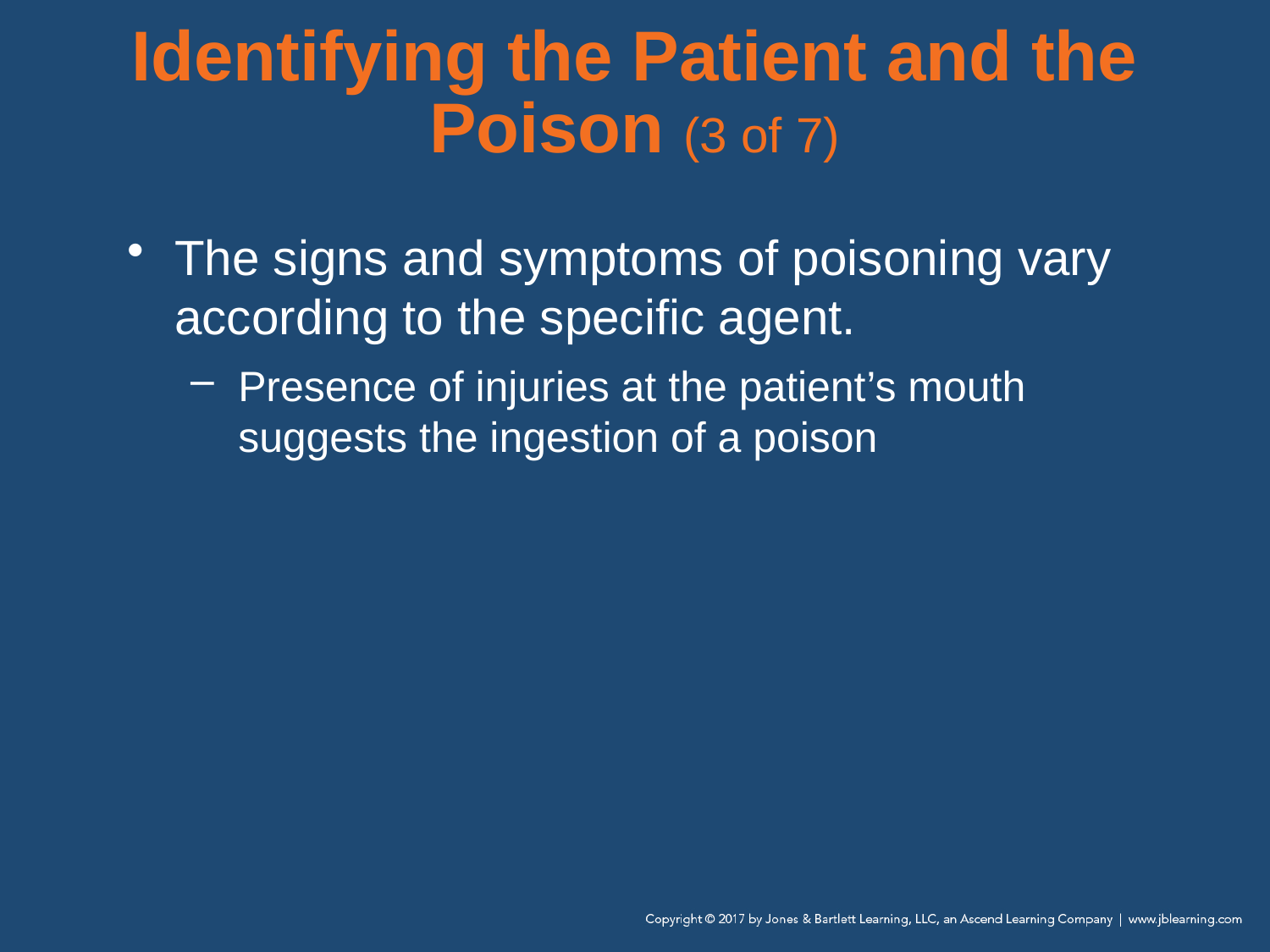

# Identifying the Patient and the Poison (3 of 7)
The signs and symptoms of poisoning vary according to the specific agent.
Presence of injuries at the patient’s mouth suggests the ingestion of a poison